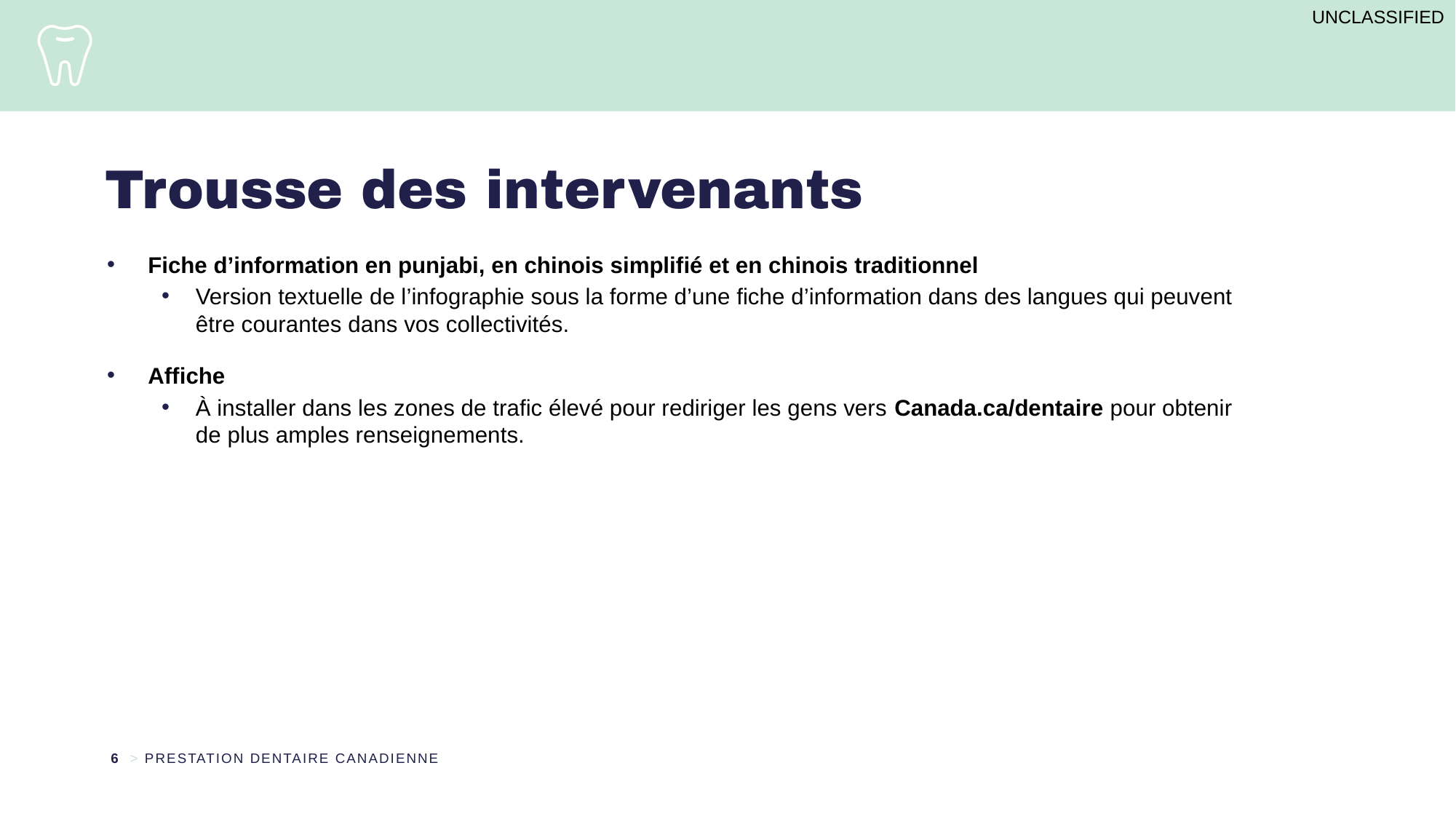

Trousse des intervenants
Fiche d’information en punjabi, en chinois simplifié et en chinois traditionnel
Version textuelle de l’infographie sous la forme d’une fiche d’information dans des langues qui peuvent être courantes dans vos collectivités.
Affiche
À installer dans les zones de trafic élevé pour rediriger les gens vers Canada.ca/dentaire pour obtenir de plus amples renseignements.